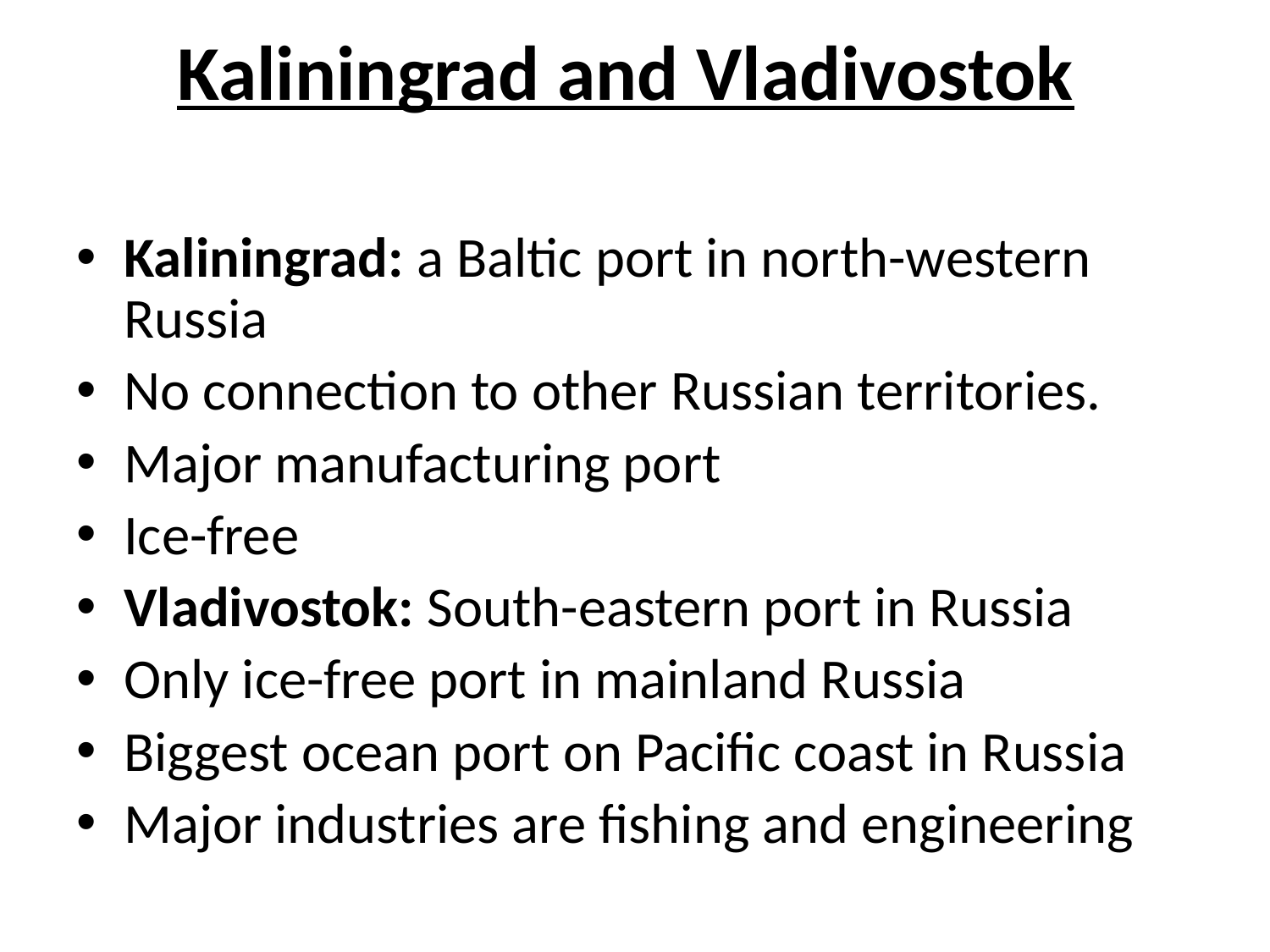

# Kaliningrad and Vladivostok
Kaliningrad: a Baltic port in north-western Russia
No connection to other Russian territories.
Major manufacturing port
Ice-free
Vladivostok: South-eastern port in Russia
Only ice-free port in mainland Russia
Biggest ocean port on Pacific coast in Russia
Major industries are fishing and engineering